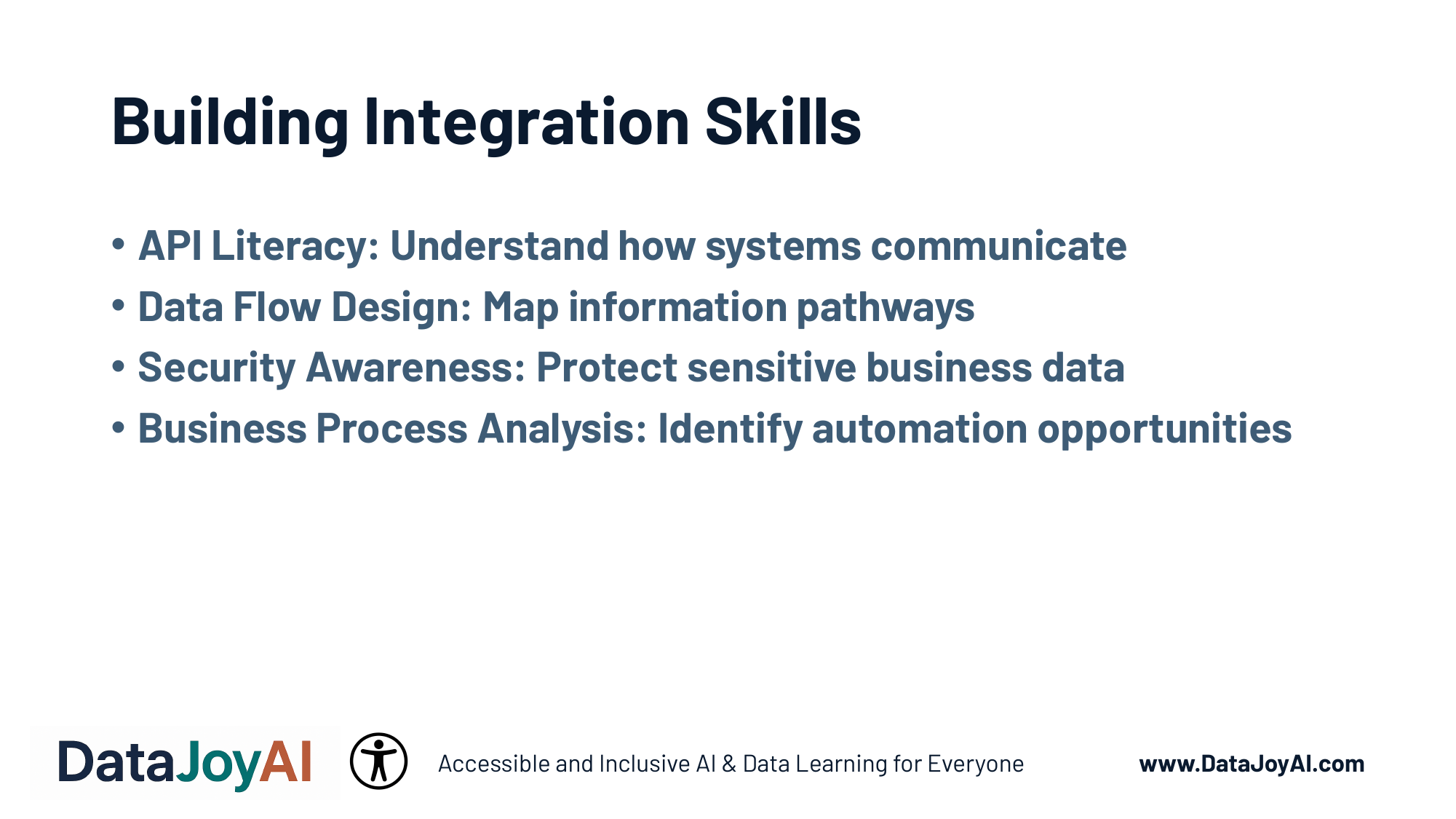

# Building Integration Skills
API Literacy: Understand how systems communicate
Data Flow Design: Map information pathways
Security Awareness: Protect sensitive business data
Business Process Analysis: Identify automation opportunities